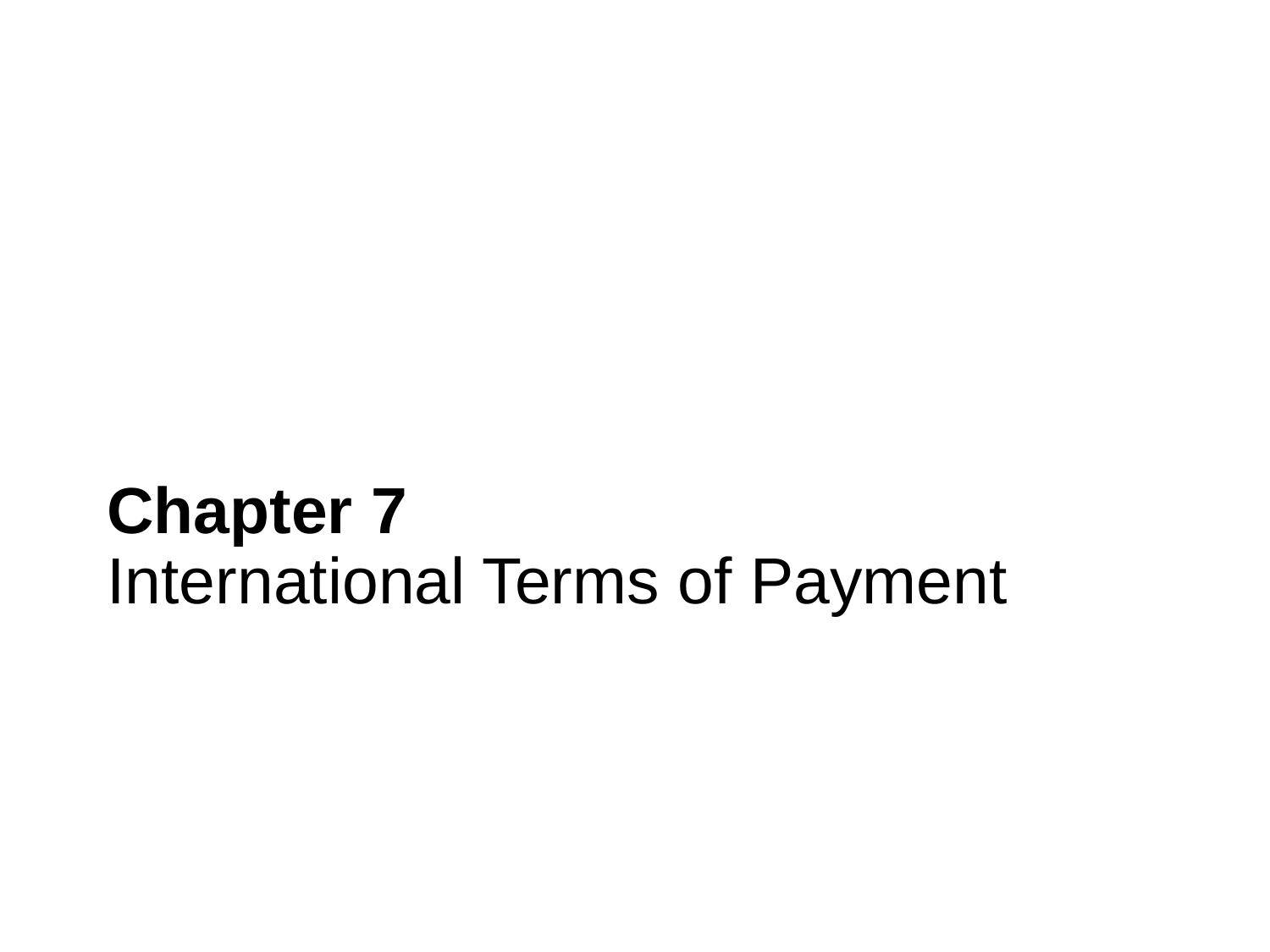

# Chapter 7 International Terms of Payment